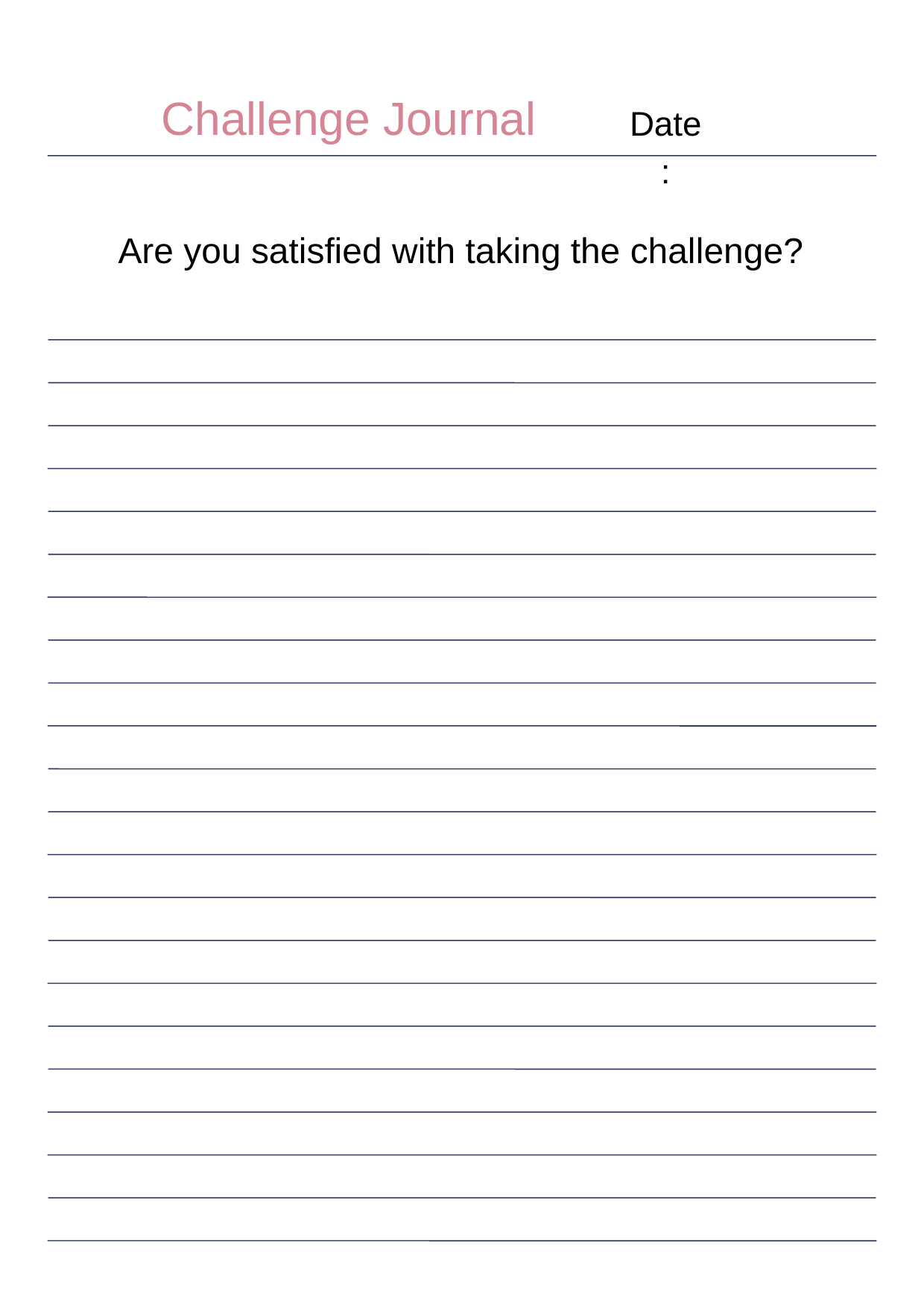

Challenge Journal
Date:

Are you satisfied with taking the challenge?